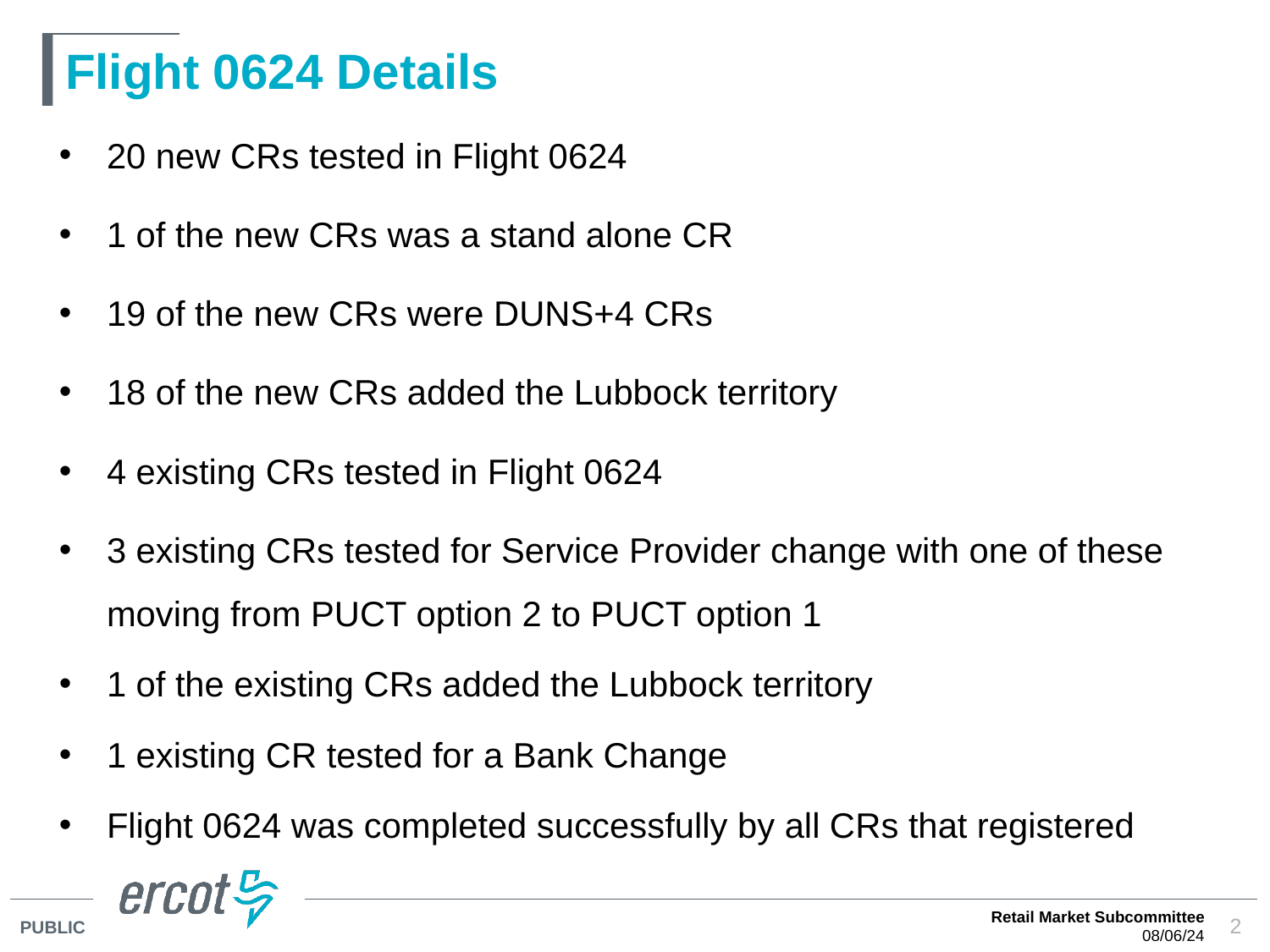

# Flight 0624 Details
20 new CRs tested in Flight 0624
1 of the new CRs was a stand alone CR
19 of the new CRs were DUNS+4 CRs
18 of the new CRs added the Lubbock territory
4 existing CRs tested in Flight 0624
3 existing CRs tested for Service Provider change with one of these moving from PUCT option 2 to PUCT option 1
1 of the existing CRs added the Lubbock territory
1 existing CR tested for a Bank Change
Flight 0624 was completed successfully by all CRs that registered

Retail Market Subcommittee
08/06/24
2